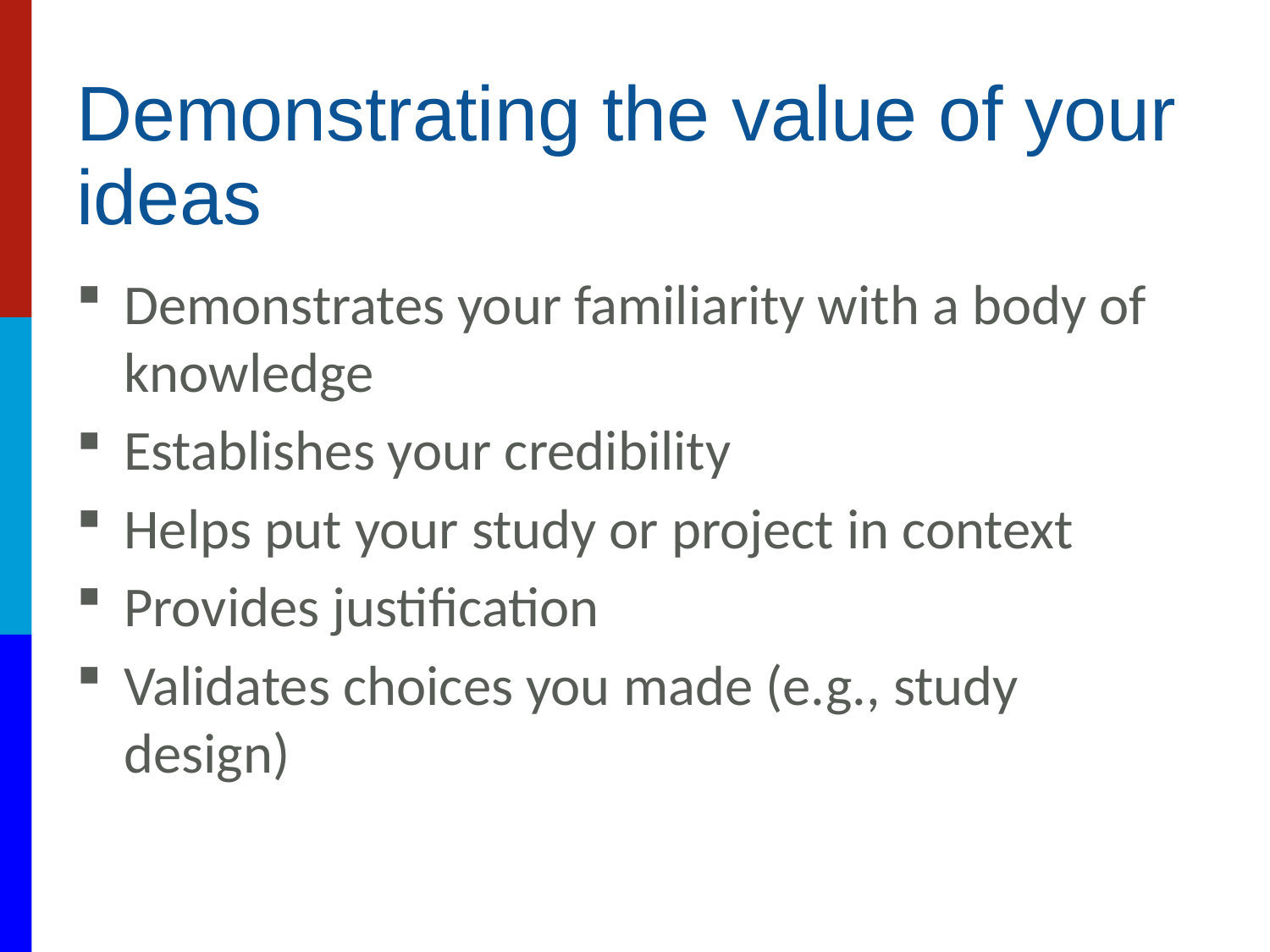

# Demonstrating the value of your ideas
Demonstrates your familiarity with a body of knowledge
Establishes your credibility
Helps put your study or project in context
Provides justification
Validates choices you made (e.g., study design)